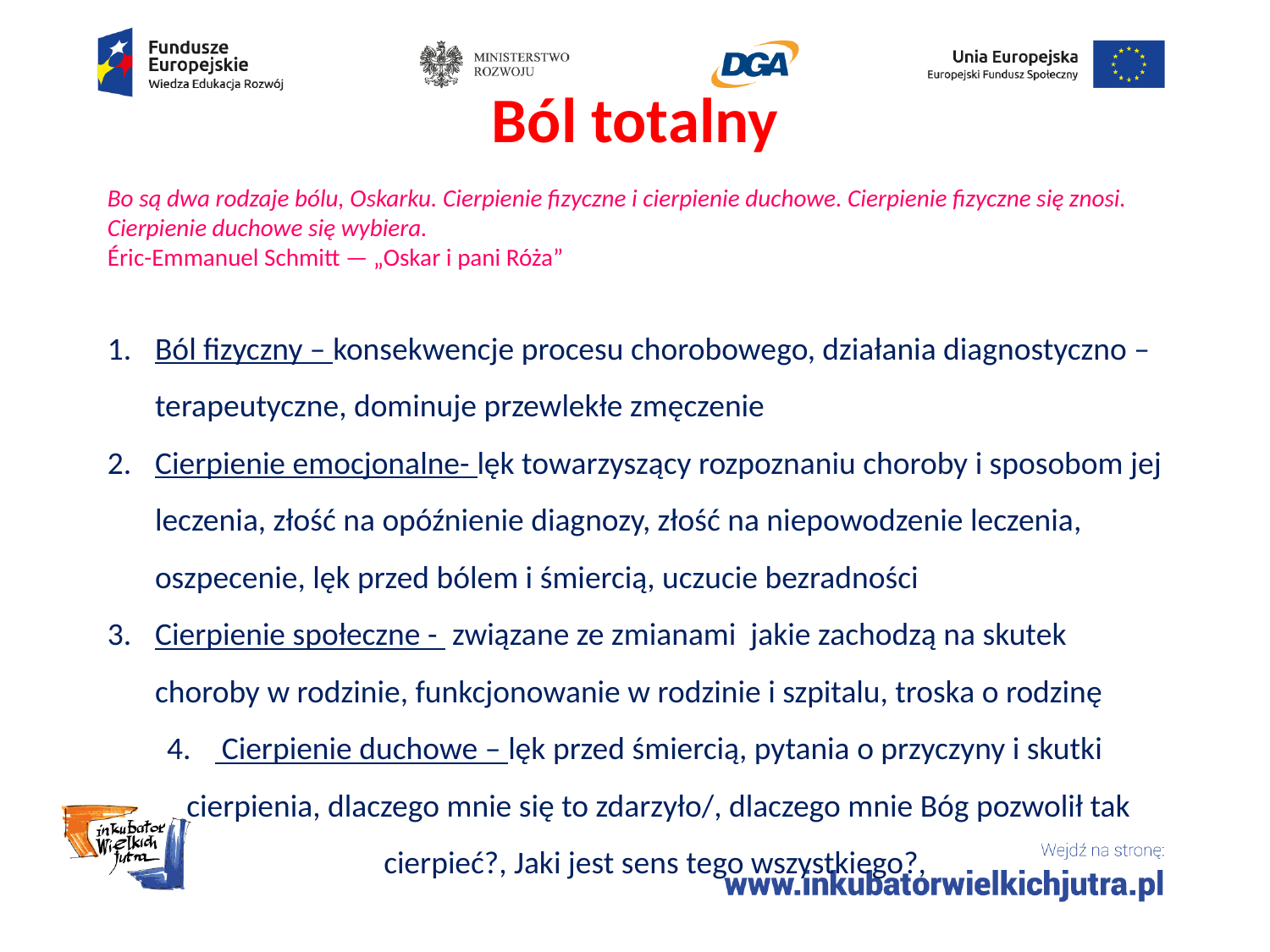

# Ból totalny
Bo są dwa rodzaje bólu, Oskarku. Cierpienie fizyczne i cierpienie duchowe. Cierpienie fizyczne się znosi. Cierpienie duchowe się wybiera.
Éric-Emmanuel Schmitt — „Oskar i pani Róża”

Ból fizyczny – konsekwencje procesu chorobowego, działania diagnostyczno –terapeutyczne, dominuje przewlekłe zmęczenie
Cierpienie emocjonalne- lęk towarzyszący rozpoznaniu choroby i sposobom jej leczenia, złość na opóźnienie diagnozy, złość na niepowodzenie leczenia, oszpecenie, lęk przed bólem i śmiercią, uczucie bezradności
Cierpienie społeczne -  związane ze zmianami  jakie zachodzą na skutek choroby w rodzinie, funkcjonowanie w rodzinie i szpitalu, troska o rodzinę
 Cierpienie duchowe – lęk przed śmiercią, pytania o przyczyny i skutki cierpienia, dlaczego mnie się to zdarzyło/, dlaczego mnie Bóg pozwolił tak cierpieć?, Jaki jest sens tego wszystkiego?,